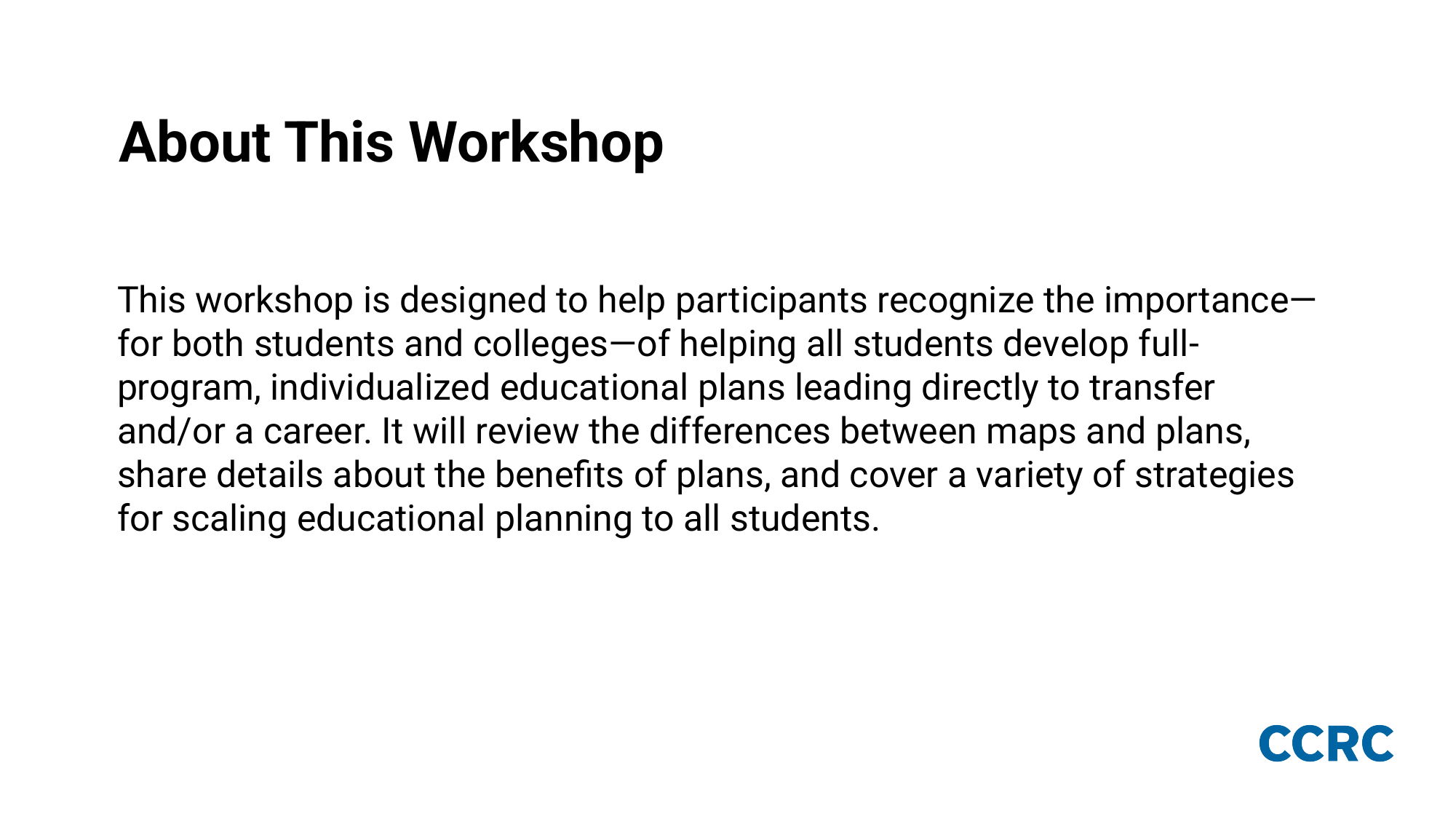

# About This Workshop
This workshop is designed to help participants recognize the importance—for both students and colleges—of helping all students develop full-program, individualized educational plans leading directly to transfer and/or a career. It will review the differences between maps and plans, share details about the benefits of plans, and cover a variety of strategies for scaling educational planning to all students.